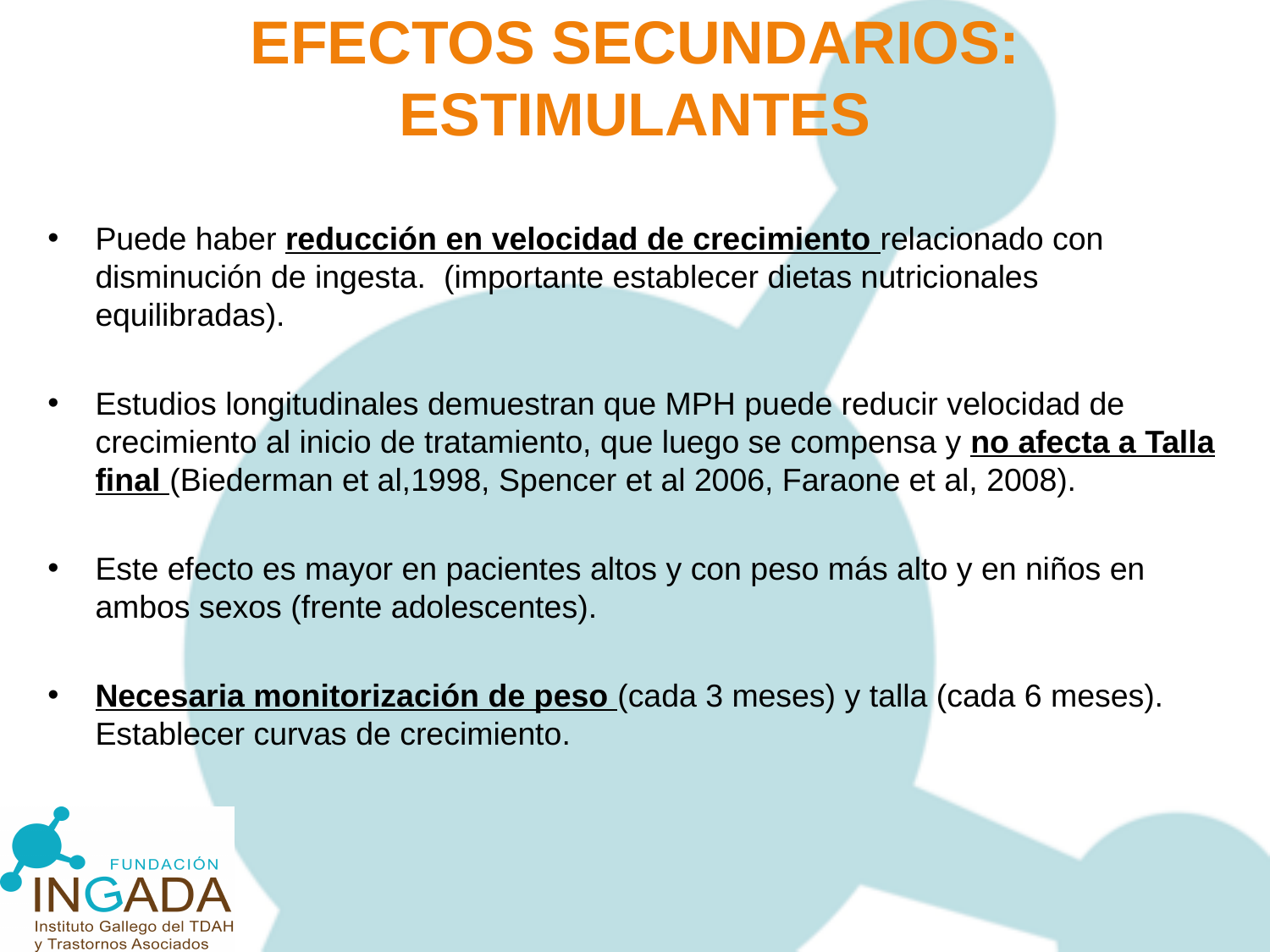

# EFECTOS SECUNDARIOS: ESTIMULANTES

Puede haber reducción en velocidad de crecimiento relacionado con disminución de ingesta.  (importante establecer dietas nutricionales equilibradas).

Estudios longitudinales demuestran que MPH puede reducir velocidad de crecimiento al inicio de tratamiento, que luego se compensa y no afecta a Talla final (Biederman et al,1998, Spencer et al 2006, Faraone et al, 2008).

Este efecto es mayor en pacientes altos y con peso más alto y en niños en ambos sexos (frente adolescentes).

Necesaria monitorización de peso (cada 3 meses) y talla (cada 6 meses). Establecer curvas de crecimiento.